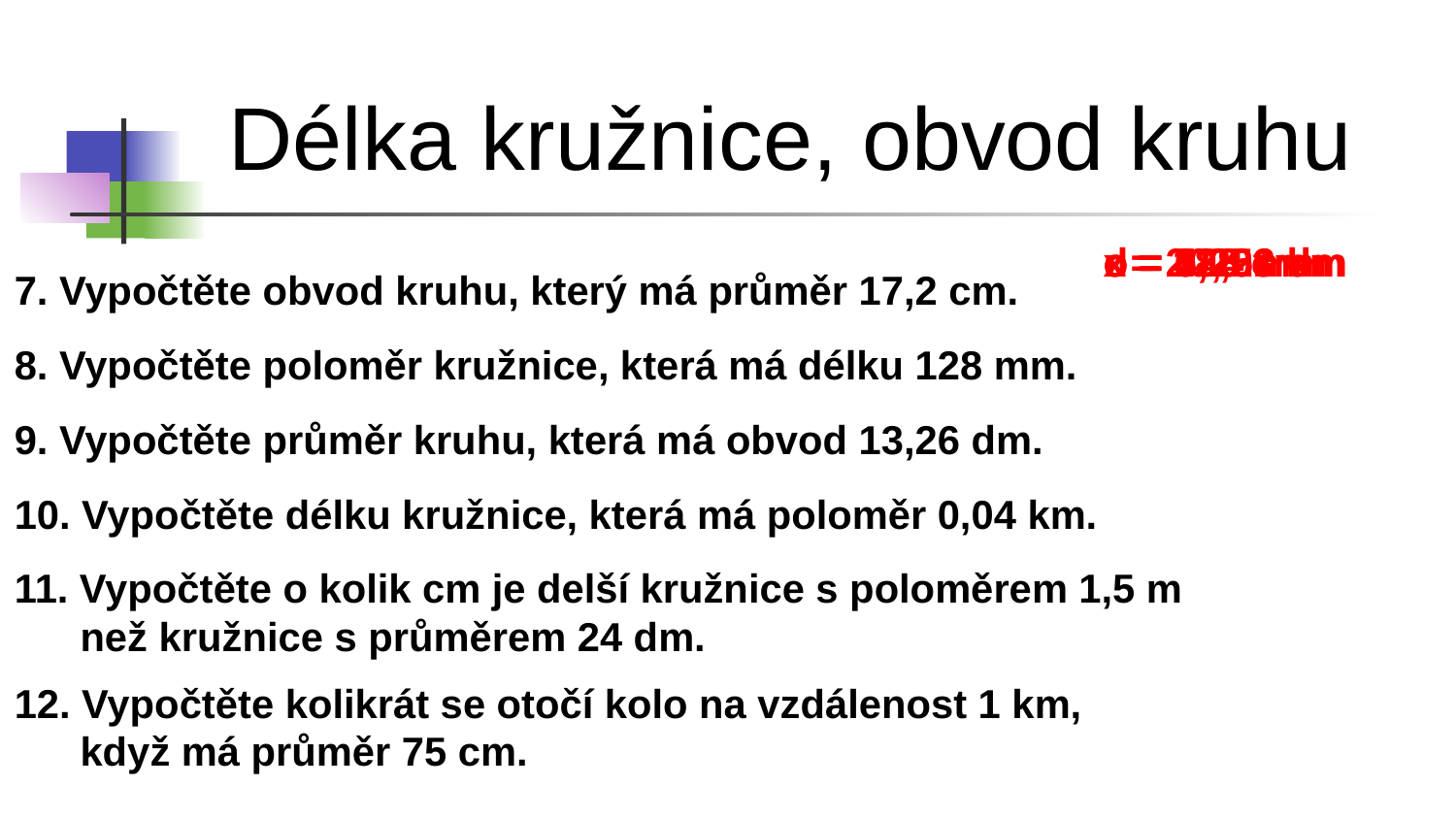

Délka kružnice, obvod kruhu
o = 54,01 cm
r = 20,4 mm
d = 4,223 dm
o = 0,251 km
x = 188 cm
x = 425 ×
7. Vypočtěte obvod kruhu, který má průměr 17,2 cm.
8. Vypočtěte poloměr kružnice, která má délku 128 mm.
9. Vypočtěte průměr kruhu, která má obvod 13,26 dm.
10. Vypočtěte délku kružnice, která má poloměr 0,04 km.
11. Vypočtěte o kolik cm je delší kružnice s poloměrem 1,5 m
 než kružnice s průměrem 24 dm.
12. Vypočtěte kolikrát se otočí kolo na vzdálenost 1 km,
 když má průměr 75 cm.